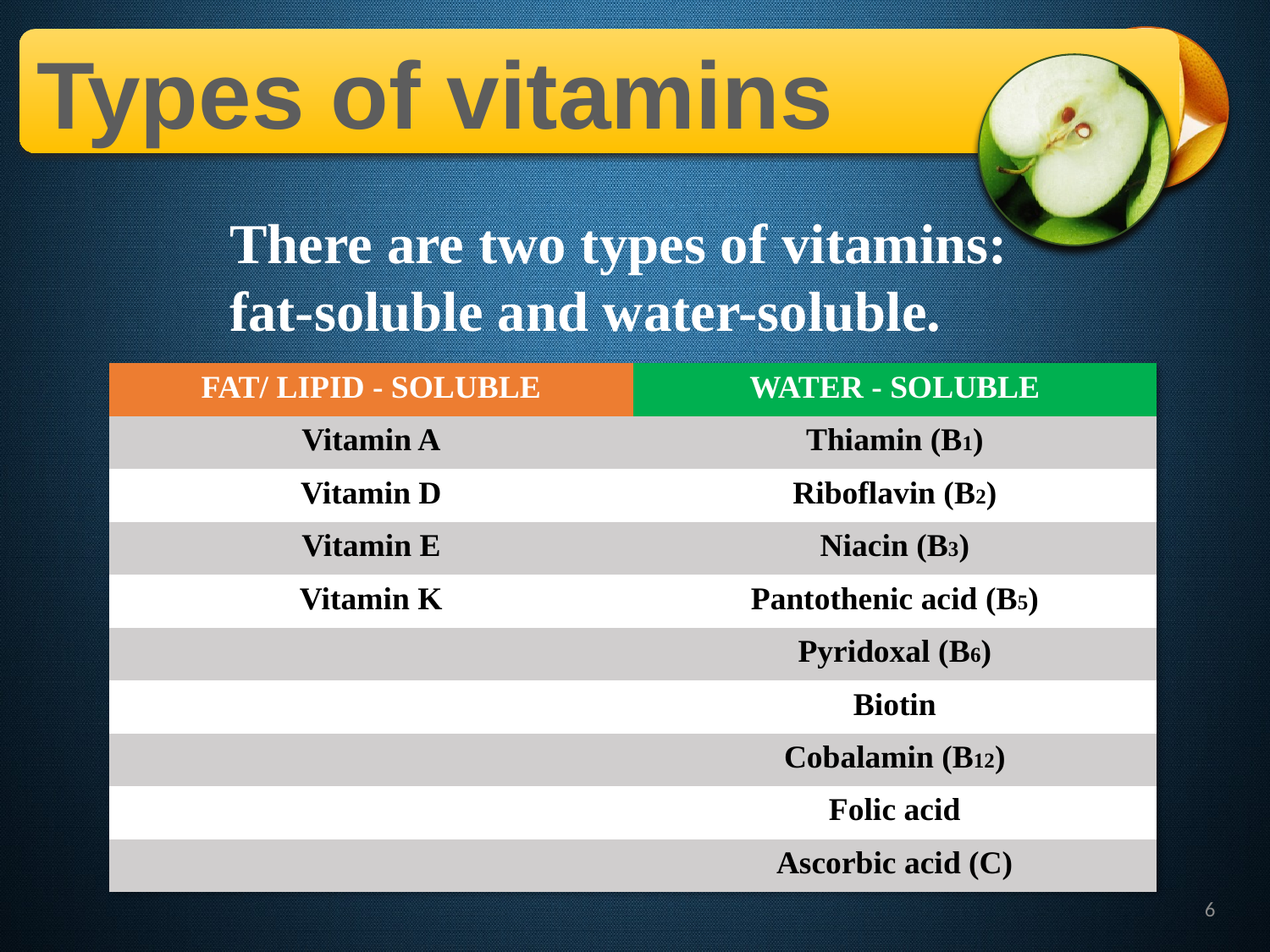

Types of vitamins

There are two types of vitamins: fat-soluble and water-soluble.

| FAT/ LIPID - SOLUBLE | WATER - SOLUBLE |
| --- | --- |
| Vitamin A | Thiamin (B1) |
| Vitamin D | Riboflavin (B2) |
| Vitamin E | Niacin (B3) |
| Vitamin K | Pantothenic acid (B5) |
|  | Pyridoxal (B6) |
|  | Biotin |
|  | Cobalamin (B12) |
|  | Folic acid |
|  | Ascorbic acid (C) |
6